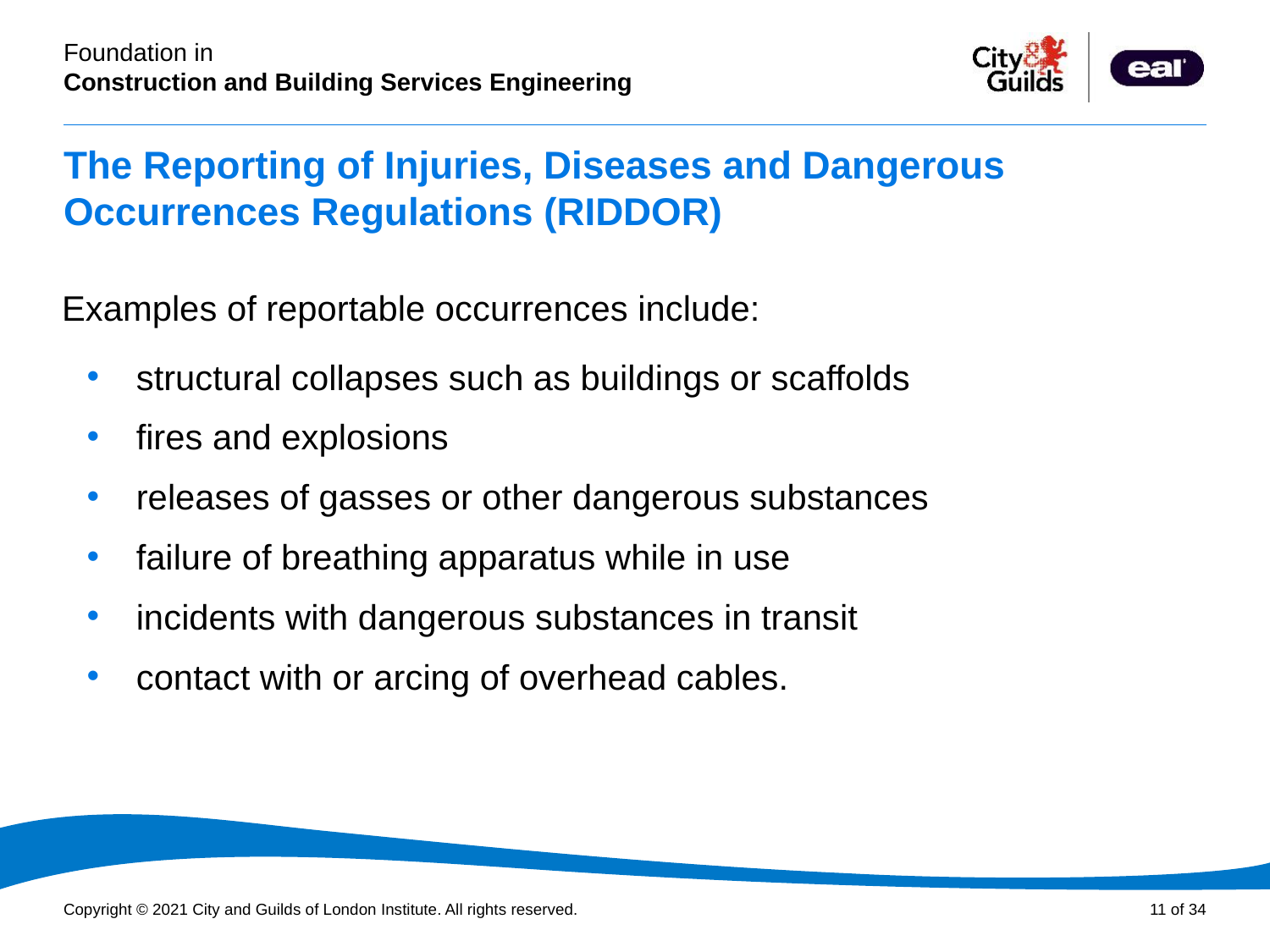

# The Reporting of Injuries, Diseases and Dangerous Occurrences Regulations (RIDDOR)
Examples of reportable occurrences include:
structural collapses such as buildings or scaffolds
fires and explosions
releases of gasses or other dangerous substances
failure of breathing apparatus while in use
incidents with dangerous substances in transit
contact with or arcing of overhead cables.